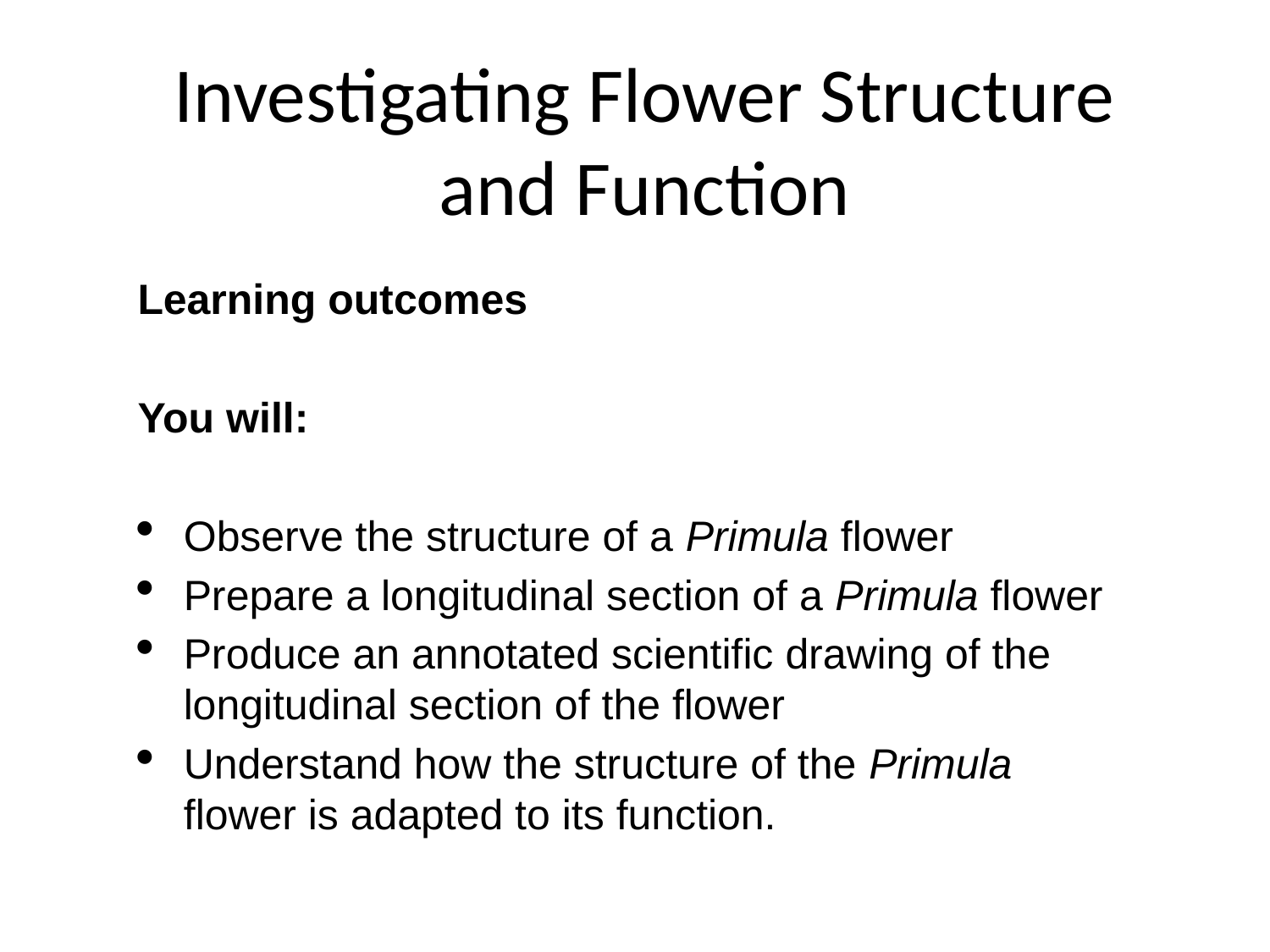

# Investigating Flower Structure and Function

Learning outcomes

You will:

Observe the structure of a Primula flower
Prepare a longitudinal section of a Primula flower
Produce an annotated scientific drawing of the longitudinal section of the flower
Understand how the structure of the Primula flower is adapted to its function.